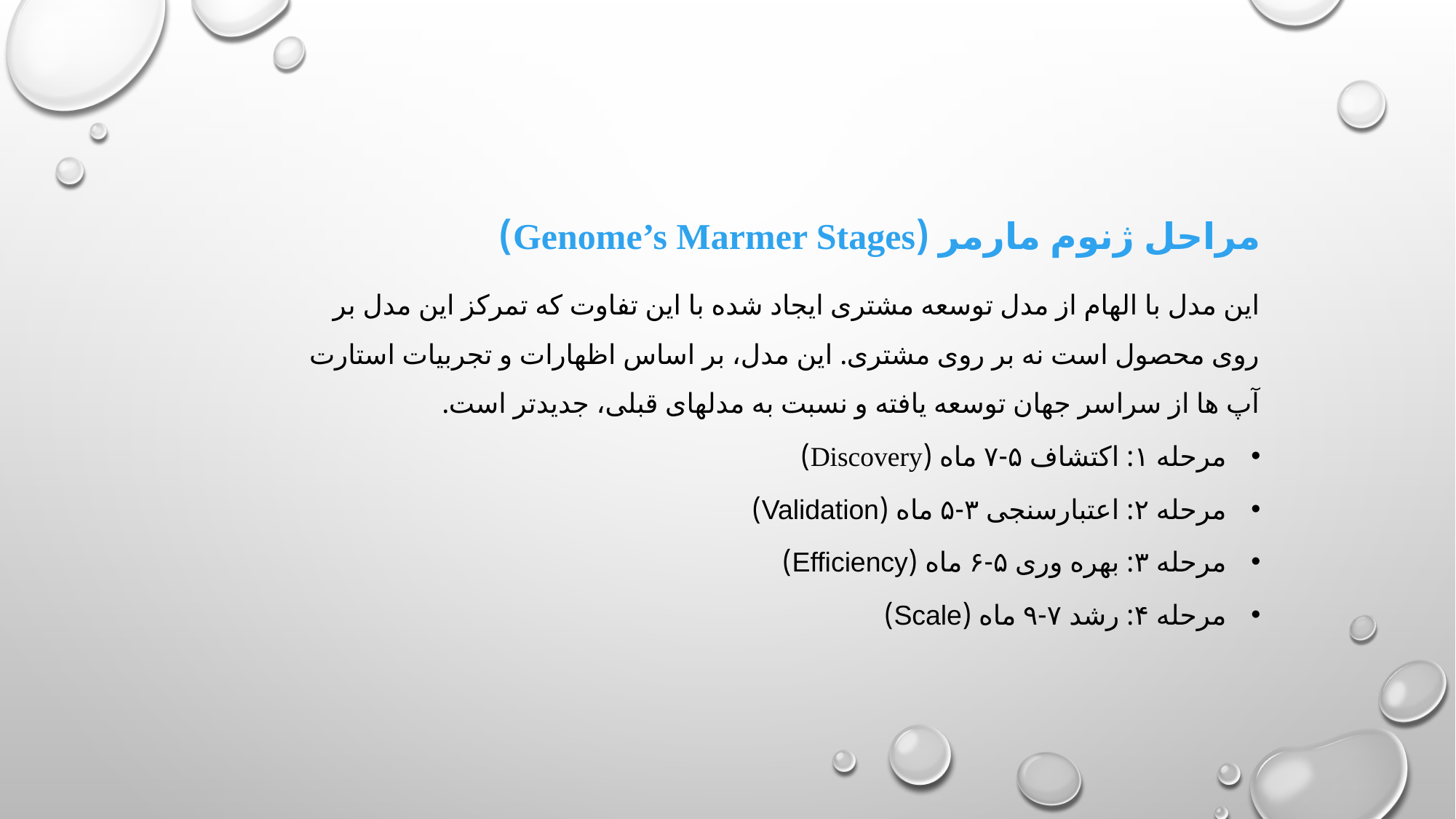

مراحل ژنوم مارمر (Genome’s Marmer Stages)
این مدل با الهام از مدل توسعه مشتری ایجاد شده با این تفاوت که تمرکز این مدل بر روی محصول است نه بر روی مشتری. این مدل، بر اساس اظهارات و تجربیات استارت آپ ها از سراسر جهان توسعه یافته و نسبت به مدلهای قبلی، جدیدتر است.
مرحله ۱: اکتشاف ۵-۷ ماه (Discovery)
مرحله ۲: اعتبارسنجی ۳-۵ ماه (Validation)
مرحله ۳: بهره وری ۵-۶ ماه (Efficiency)
مرحله ۴: رشد ۷-۹ ماه (Scale)